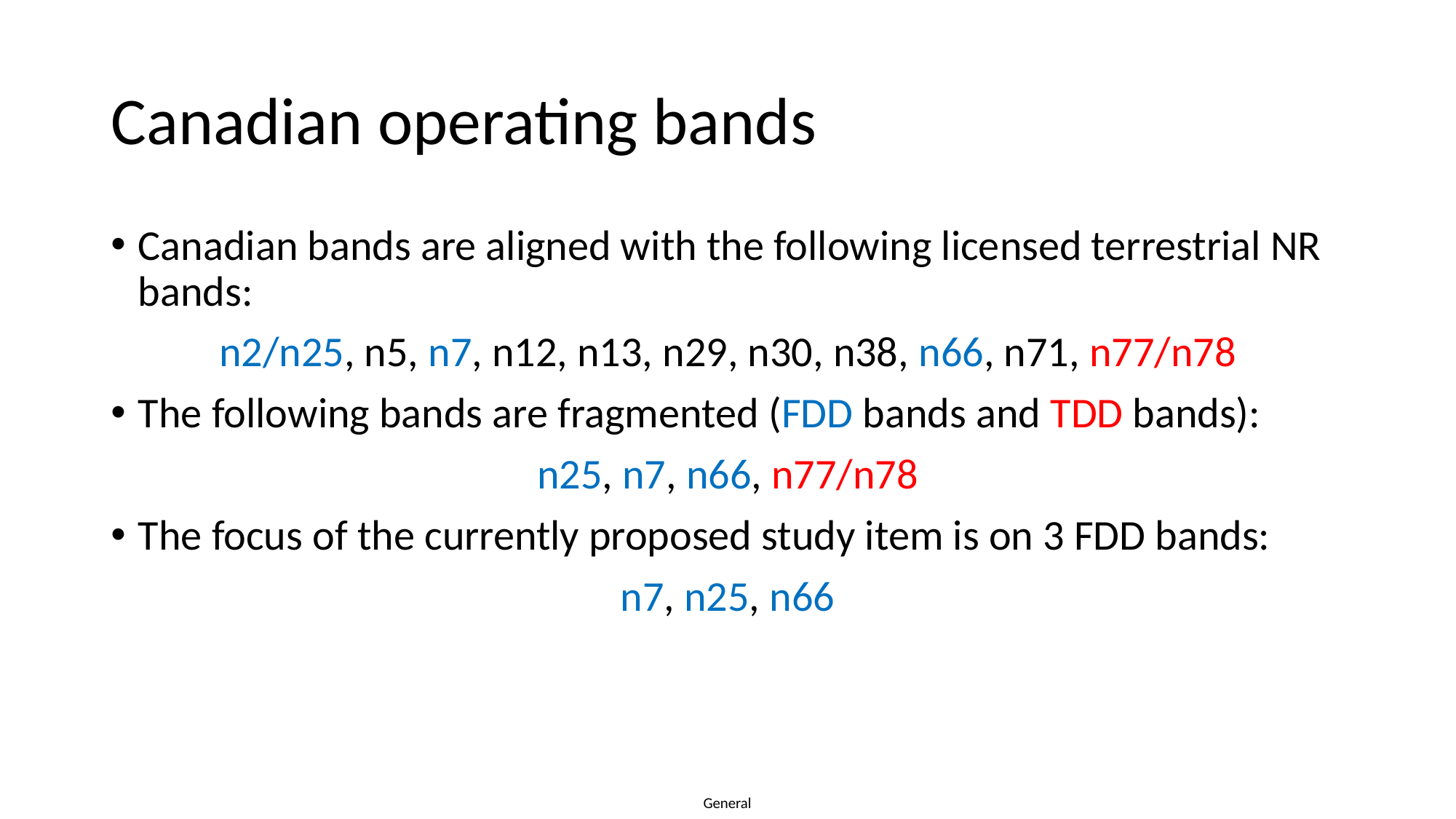

# Canadian operating bands
Canadian bands are aligned with the following licensed terrestrial NR bands:
n2/n25, n5, n7, n12, n13, n29, n30, n38, n66, n71, n77/n78
The following bands are fragmented (FDD bands and TDD bands):
n25, n7, n66, n77/n78
The focus of the currently proposed study item is on 3 FDD bands:
n7, n25, n66